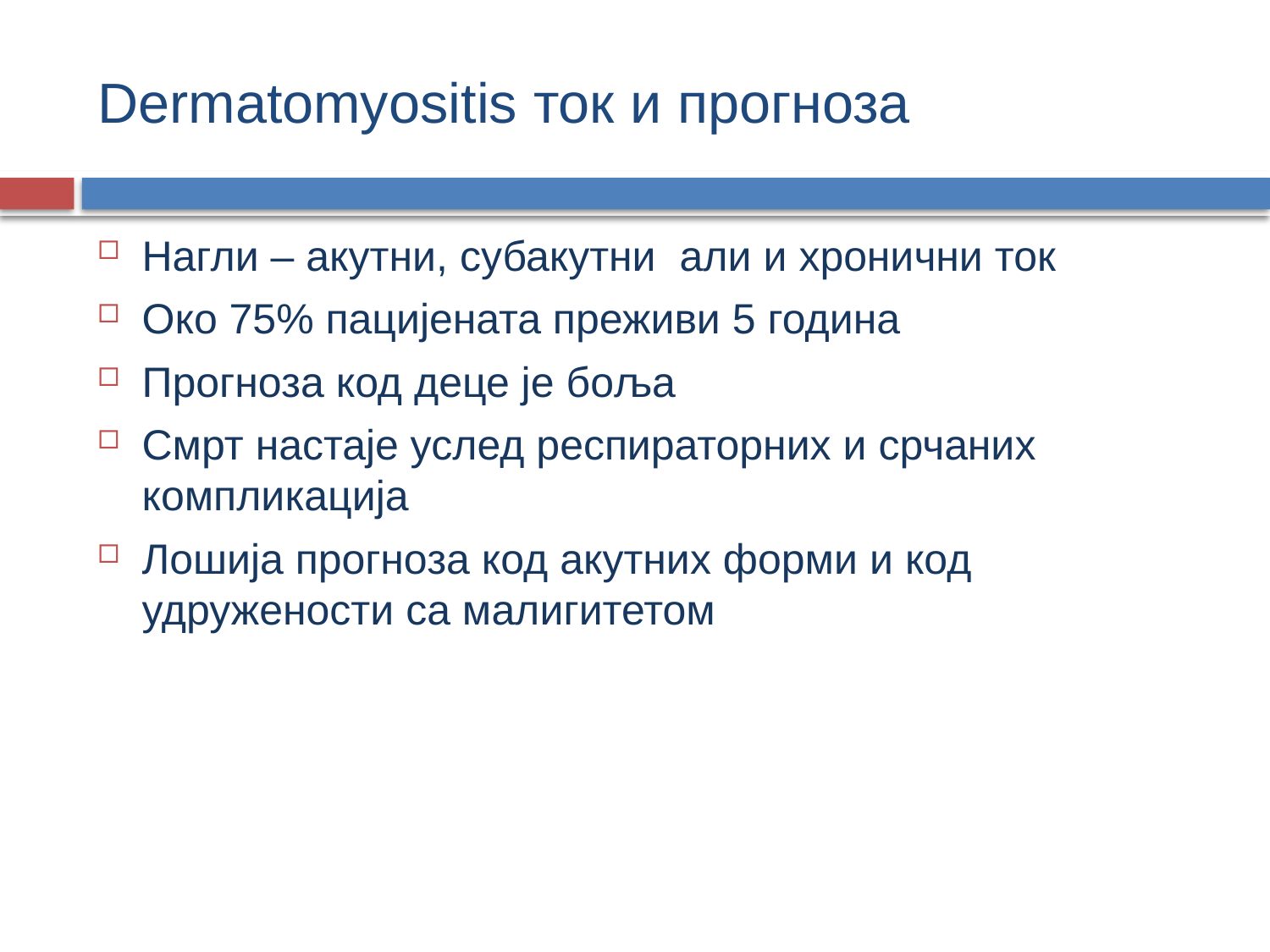

# Dermatomyositis ток и прогноза
Нагли – акутни, субакутни  али и хронични ток
Око 75% пацијената преживи 5 година
Прогноза код деце је боља
Смрт настаје услед респираторних и срчаних компликација
Лошија прогноза код акутних форми и код удружености са малигитетом